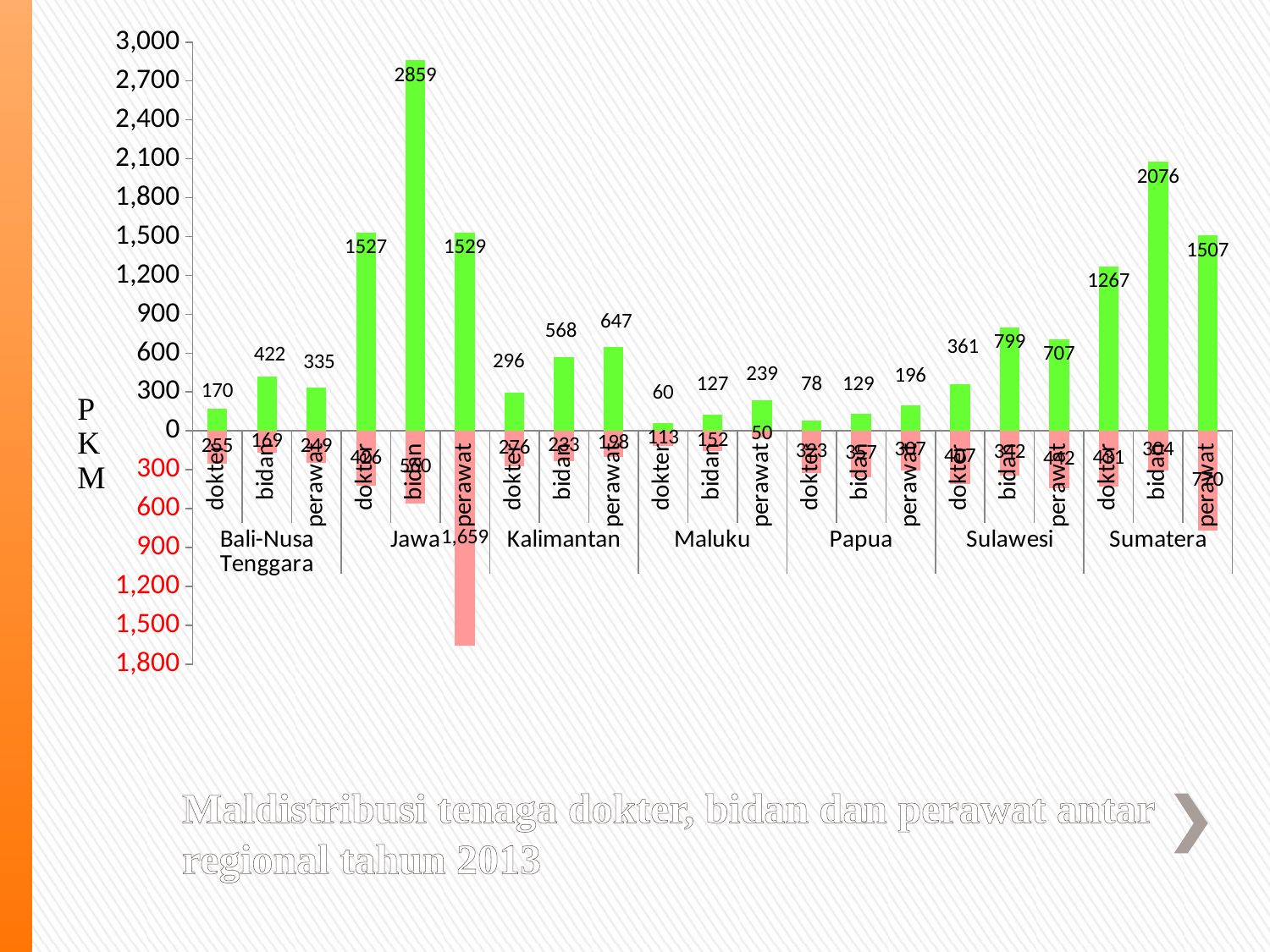

Maldistribusi tenaga dokter, bidan dan perawat antar regional tahun 2013

### Chart

| Category | lebih | kurang |
|---|---|---|
| dokter | 170.0 | -255.0 |
| bidan | 422.0 | -169.0 |
| perawat | 335.0 | -249.0 |
| dokter | 1527.0 | -426.0 |
| bidan | 2859.0 | -560.0 |
| perawat | 1529.0 | -1659.0 |
| dokter | 296.0 | -276.0 |
| bidan | 568.0 | -233.0 |
| perawat | 647.0 | -198.0 |
| dokter | 60.0 | -113.0 |
| bidan | 127.0 | -152.0 |
| perawat | 239.0 | -50.0 |
| dokter | 78.0 | -323.0 |
| bidan | 129.0 | -357.0 |
| perawat | 196.0 | -307.0 |
| dokter | 361.0 | -407.0 |
| bidan | 799.0 | -342.0 |
| perawat | 707.0 | -442.0 |
| dokter | 1267.0 | -431.0 |
| bidan | 2076.0 | -304.0 |
| perawat | 1507.0 | -770.0 |